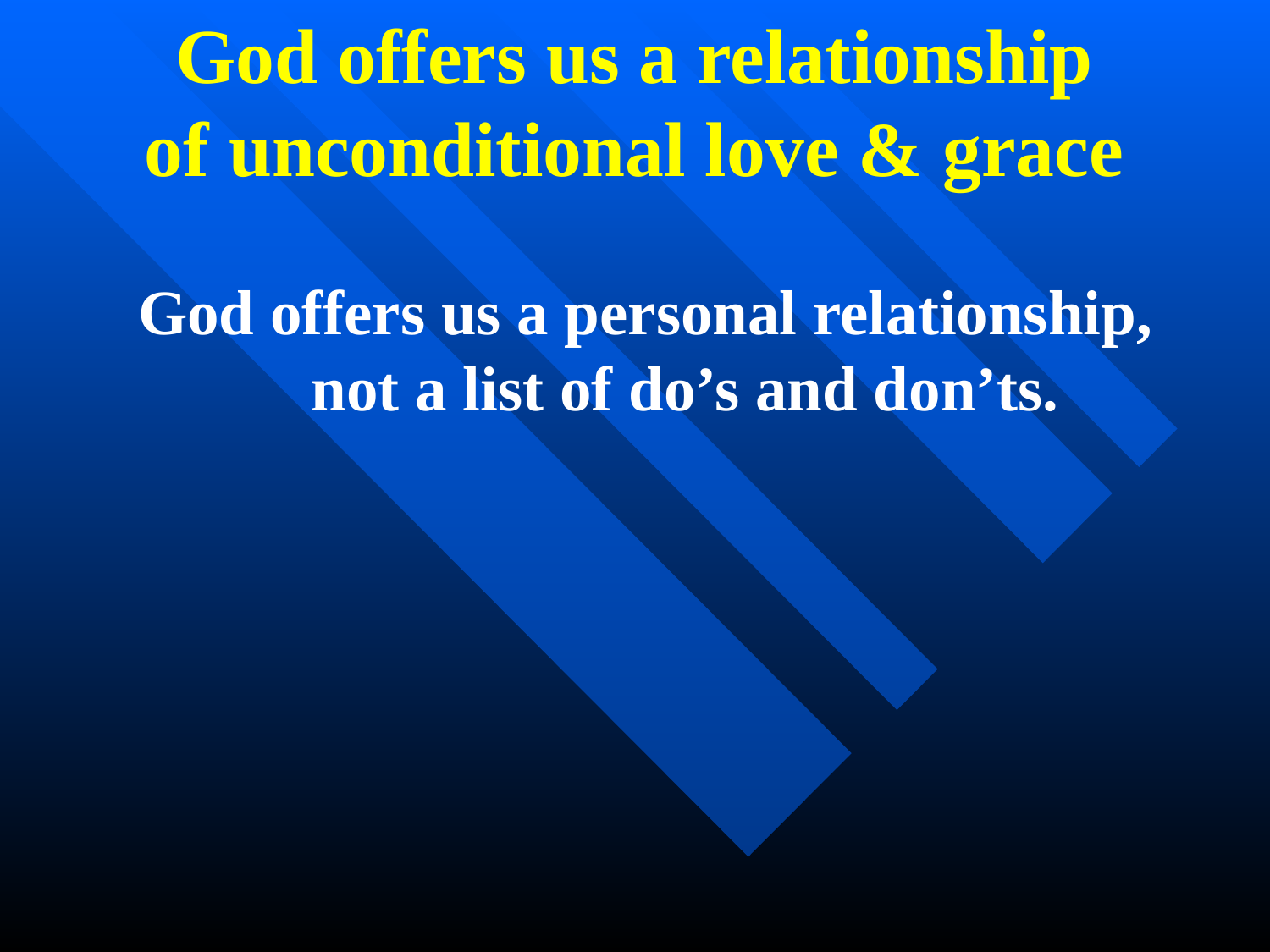

God offers us a relationship
of unconditional love & grace
God offers us a personal relationship, not a list of do’s and don’ts.